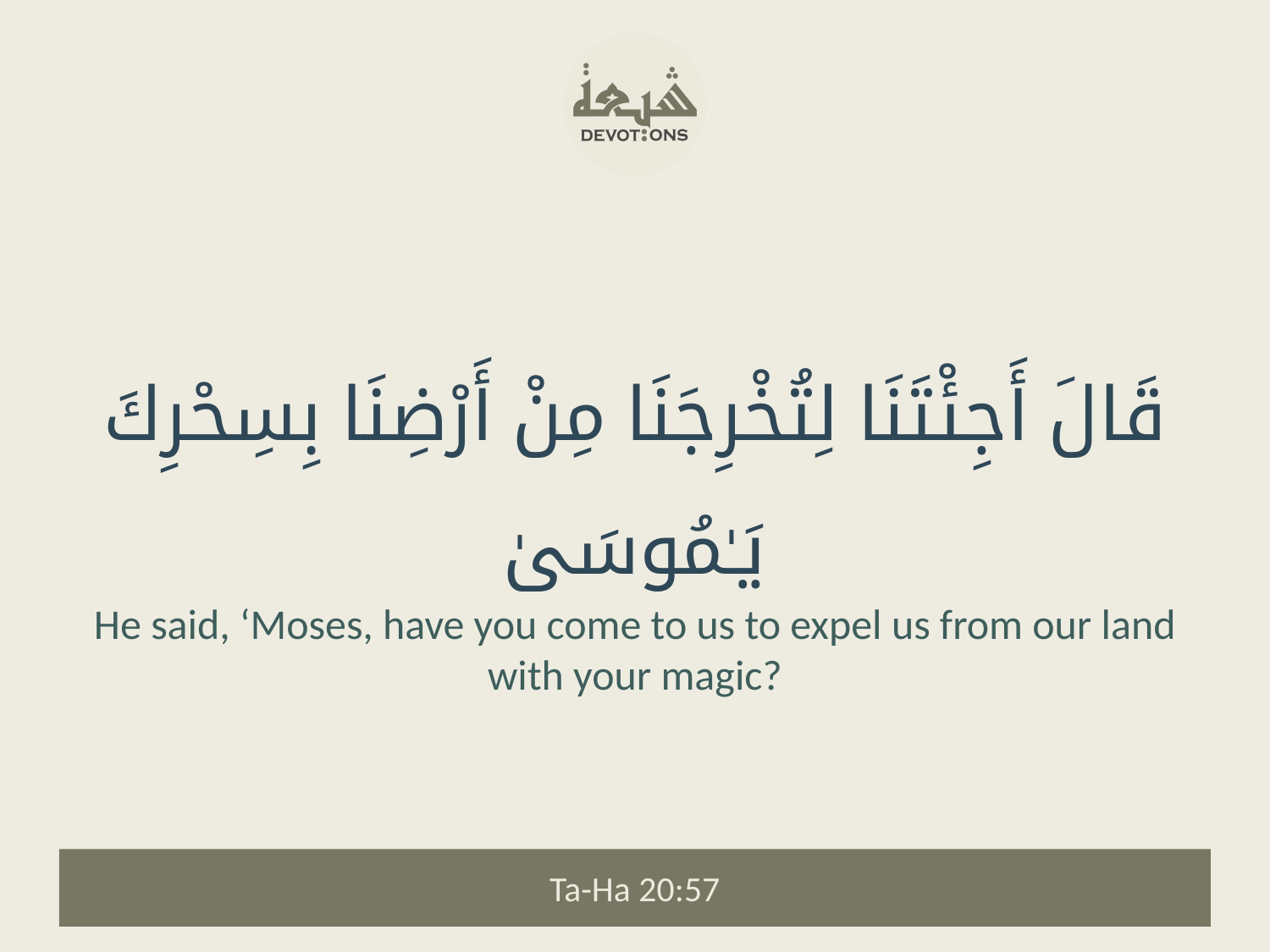

قَالَ أَجِئْتَنَا لِتُخْرِجَنَا مِنْ أَرْضِنَا بِسِحْرِكَ يَـٰمُوسَىٰ
He said, ‘Moses, have you come to us to expel us from our land with your magic?
Ta-Ha 20:57